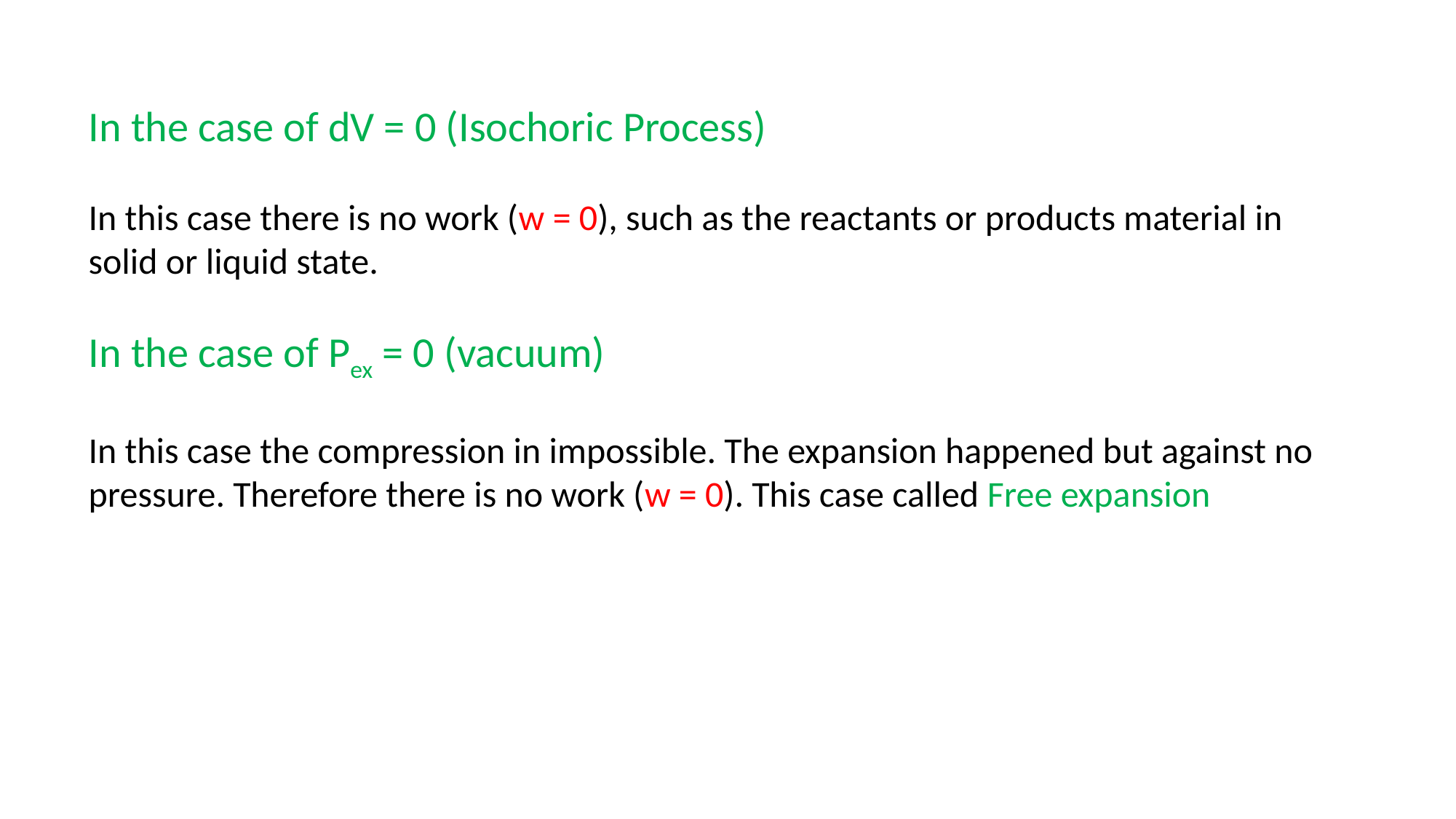

In the case of dV = 0 (Isochoric Process)

In this case there is no work (w = 0), such as the reactants or products material in solid or liquid state.

In the case of Pex = 0 (vacuum)

In this case the compression in impossible. The expansion happened but against no pressure. Therefore there is no work (w = 0). This case called Free expansion